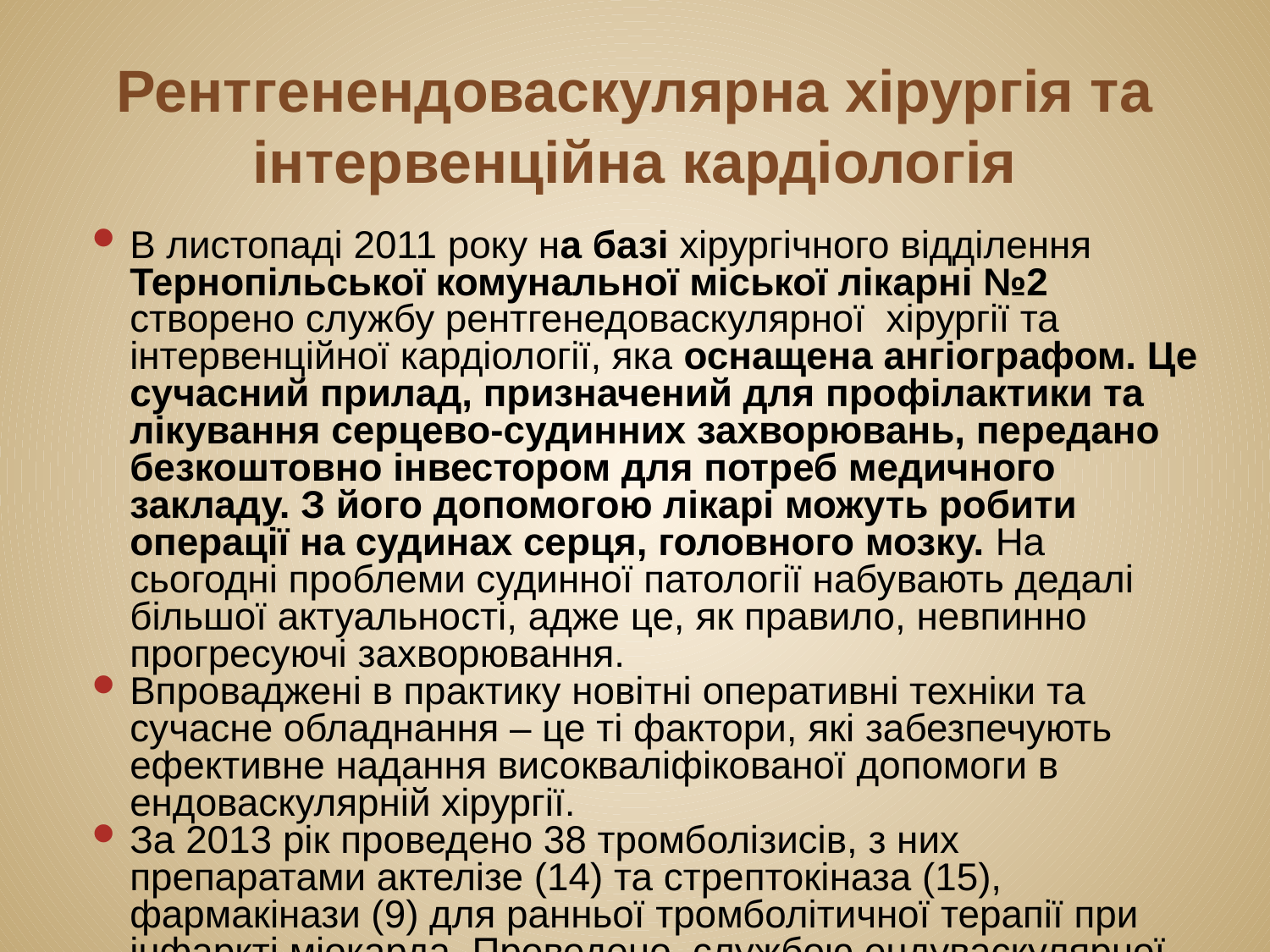

# Рентгенендоваскулярна хірургія та інтервенційна кардіологія
В листопаді 2011 року на базі хірургічного відділення Тернопільської комунальної міської лікарні №2 створено службу рентгенедоваскулярної  хірургії та інтервенційної кардіології, яка оснащена ангіографом. Це сучасний прилад, призначений для профілактики та лікування серцево-судинних захворювань, передано безкоштовно інвестором для потреб медичного закладу. З його допомогою лікарі можуть робити операції на судинах серця, головного мозку. На сьогодні проблеми судинної патології набувають дедалі більшої актуальності, адже це, як правило, невпинно прогресуючі захворювання.
Впроваджені в практику новітні оперативні техніки та сучасне обладнання – це ті фактори, які забезпечують ефективне надання високваліфікованої допомоги в ендоваскулярній хірургії.
За 2013 рік проведено 38 тромболізисів, з них препаратами актелізе (14) та стрептокіназа (15), фармакінази (9) для ранньої тромболітичної терапії при інфаркті міокарда. Проведено  службою ендуваскулярної хірургії та інтервентарної кардіології проведено оперативних втручань 162 хворому. На коронарних судинах – 357, на переферичних судинах – 109.